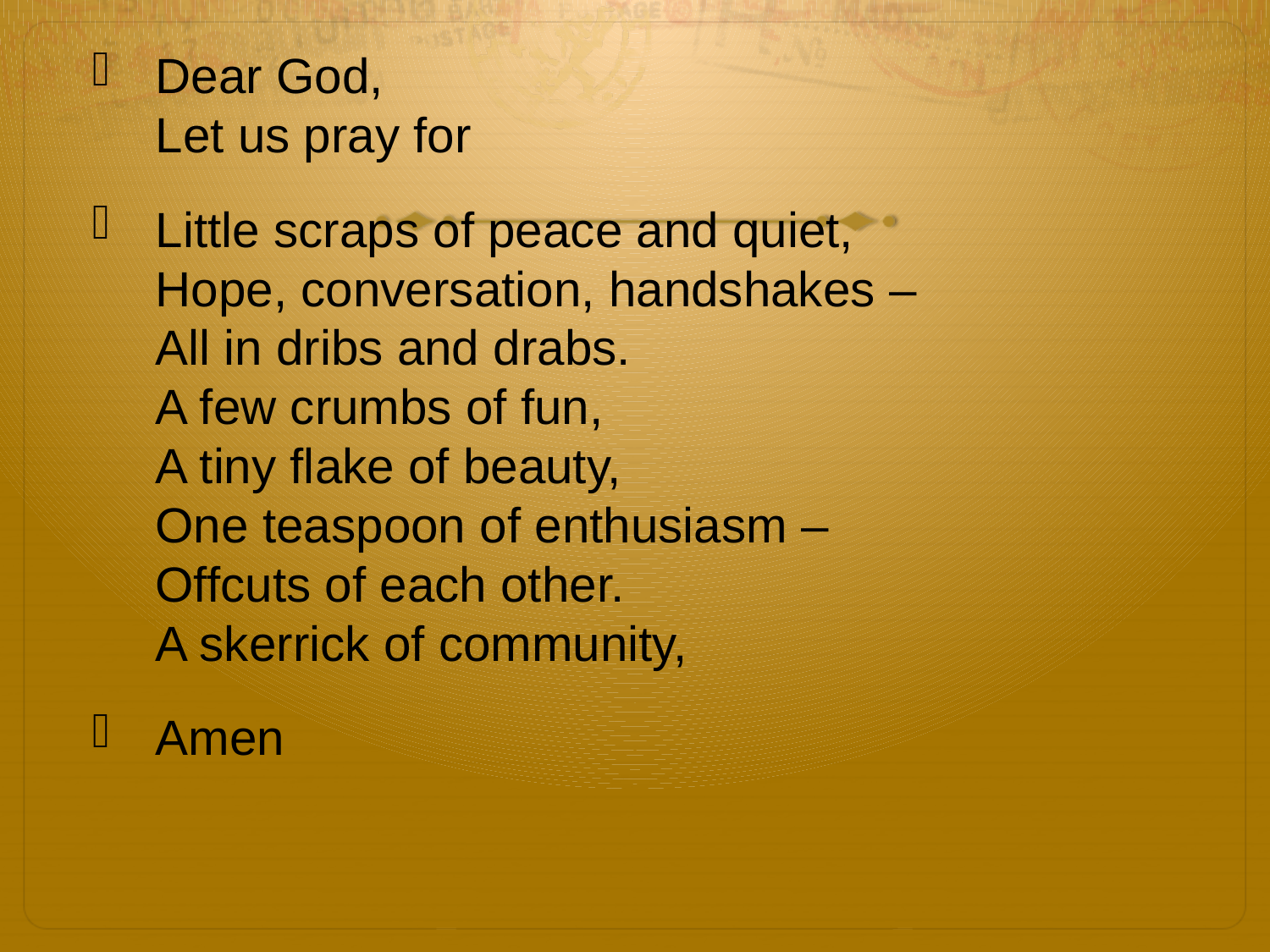

#
Dear God,
Let us pray for
Little scraps of peace and quiet,
Hope, conversation, handshakes –
All in dribs and drabs.
A few crumbs of fun,
A tiny flake of beauty,
One teaspoon of enthusiasm –
Offcuts of each other.
A skerrick of community,
Amen